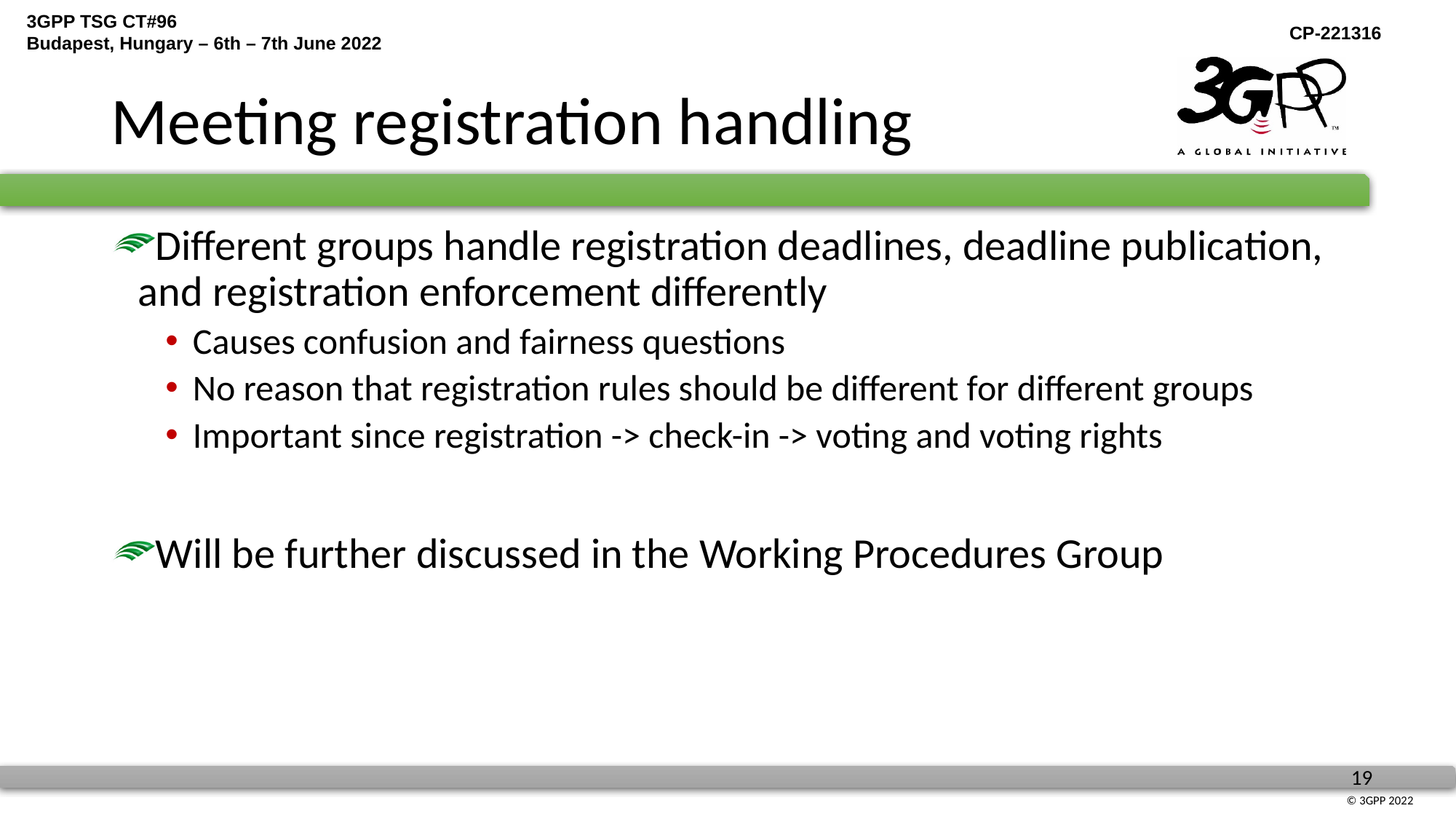

# Meeting registration handling
Different groups handle registration deadlines, deadline publication, and registration enforcement differently
Causes confusion and fairness questions
No reason that registration rules should be different for different groups
Important since registration -> check-in -> voting and voting rights

Will be further discussed in the Working Procedures Group